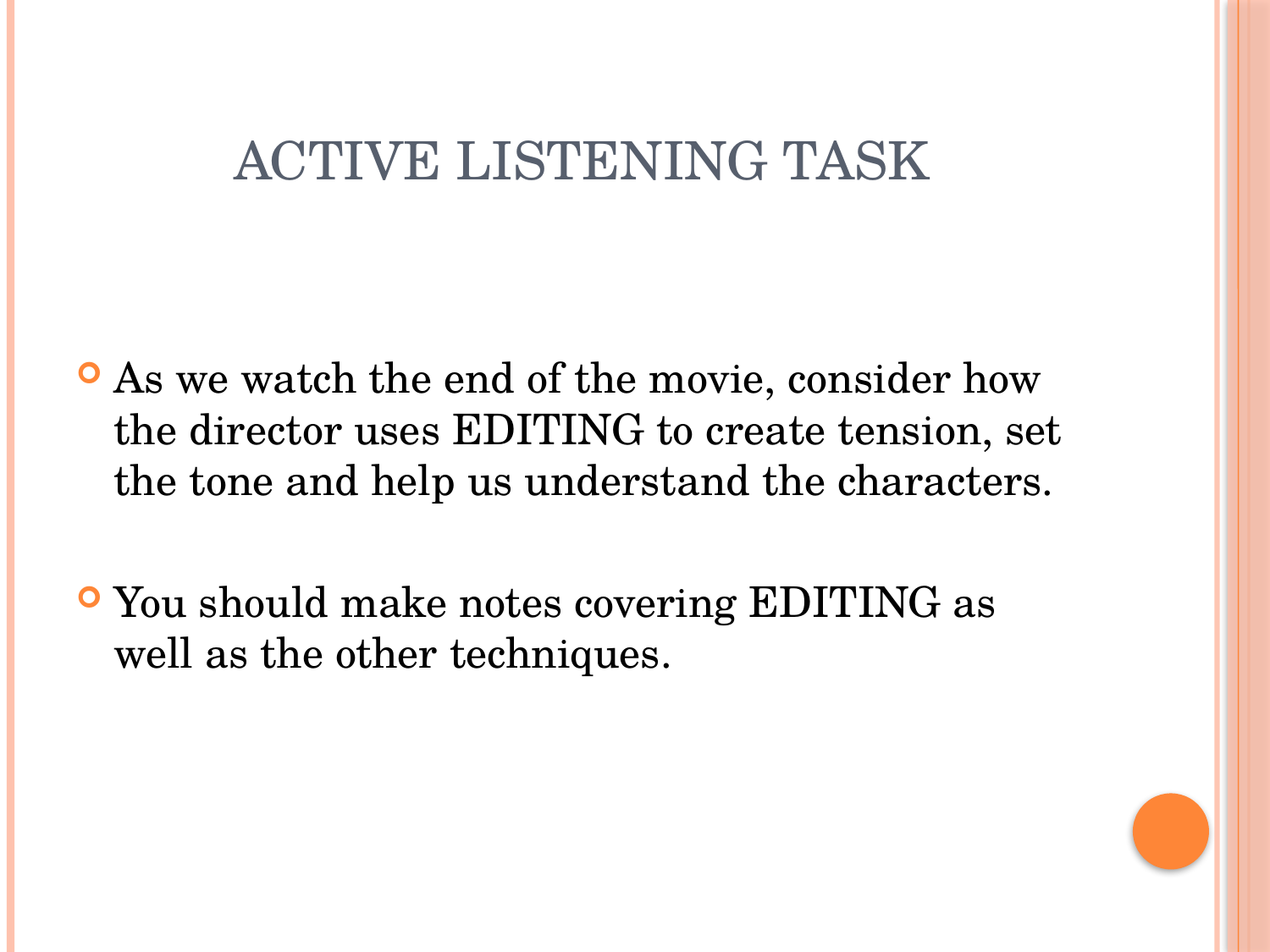

# Active Listening Task

As we watch the end of the movie, consider how the director uses EDITING to create tension, set the tone and help us understand the characters.

You should make notes covering EDITING as well as the other techniques.